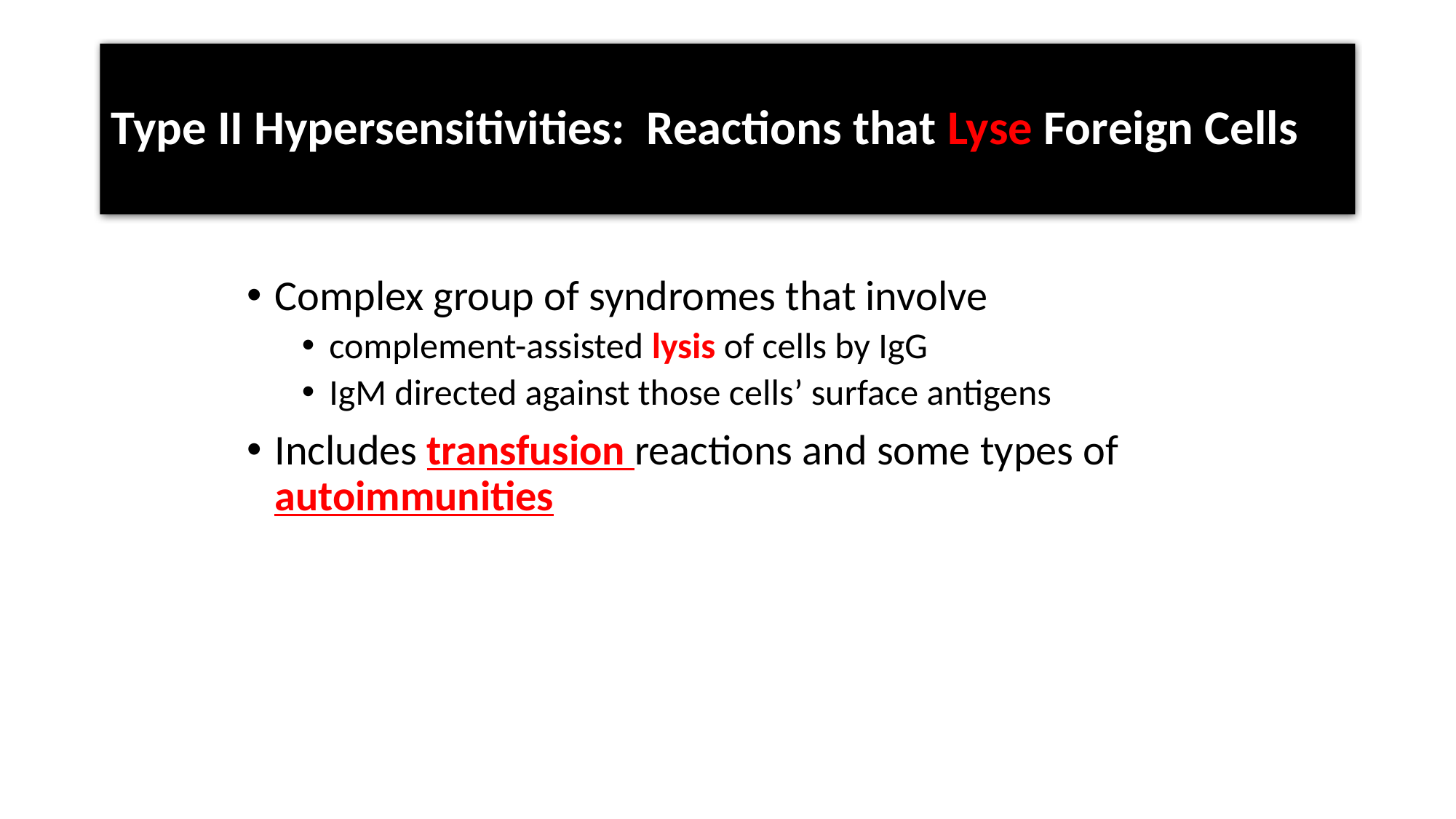

# Type II Hypersensitivities:  Reactions that Lyse Foreign Cells
Complex group of syndromes that involve
complement-assisted lysis of cells by IgG
IgM directed against those cells’ surface antigens
Includes transfusion reactions and some types of autoimmunities